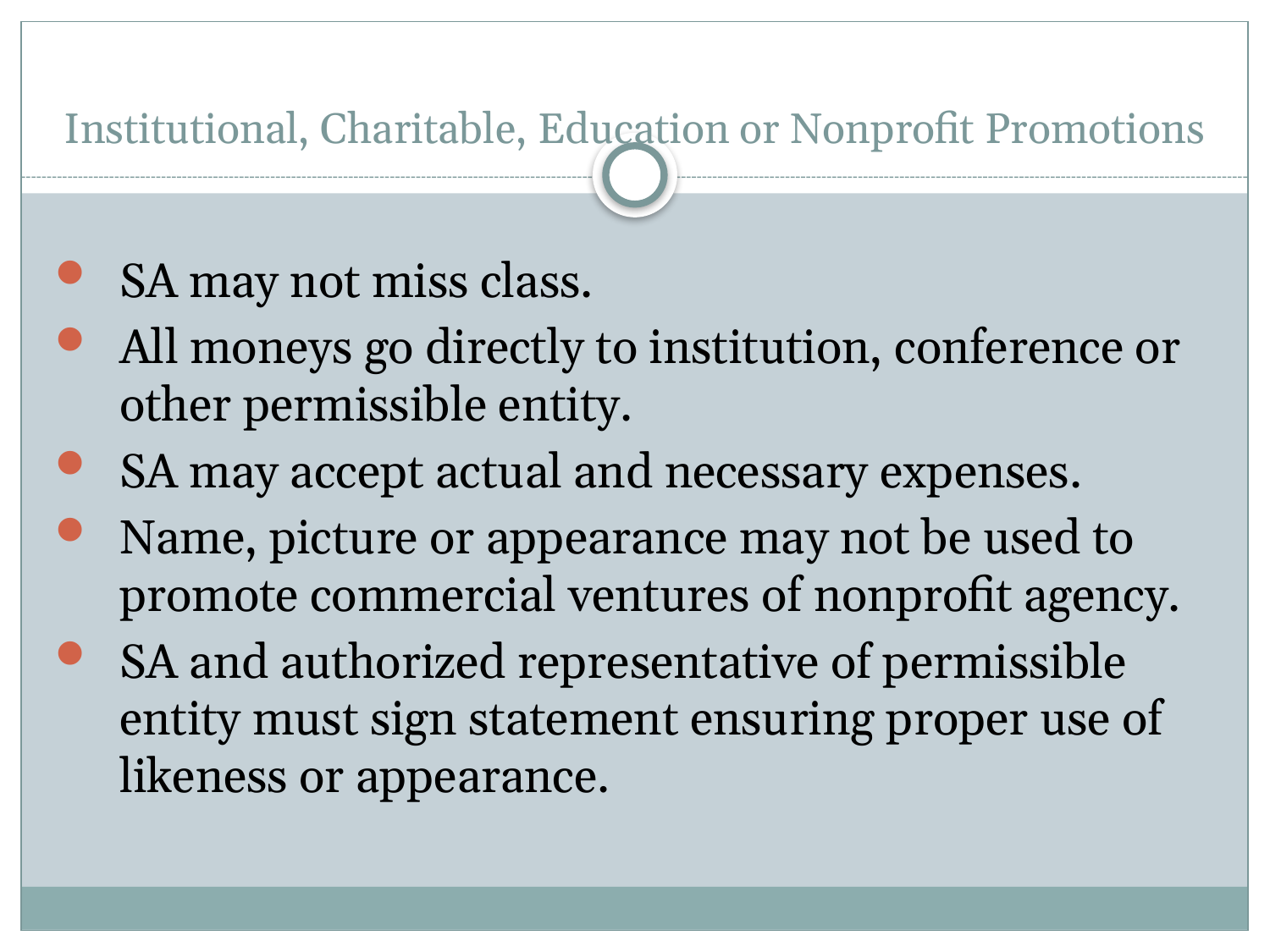

# Institutional, Charitable, Education or Nonprofit Promotions
SA may not miss class.
All moneys go directly to institution, conference or other permissible entity.
SA may accept actual and necessary expenses.
Name, picture or appearance may not be used to promote commercial ventures of nonprofit agency.
SA and authorized representative of permissible entity must sign statement ensuring proper use of likeness or appearance.